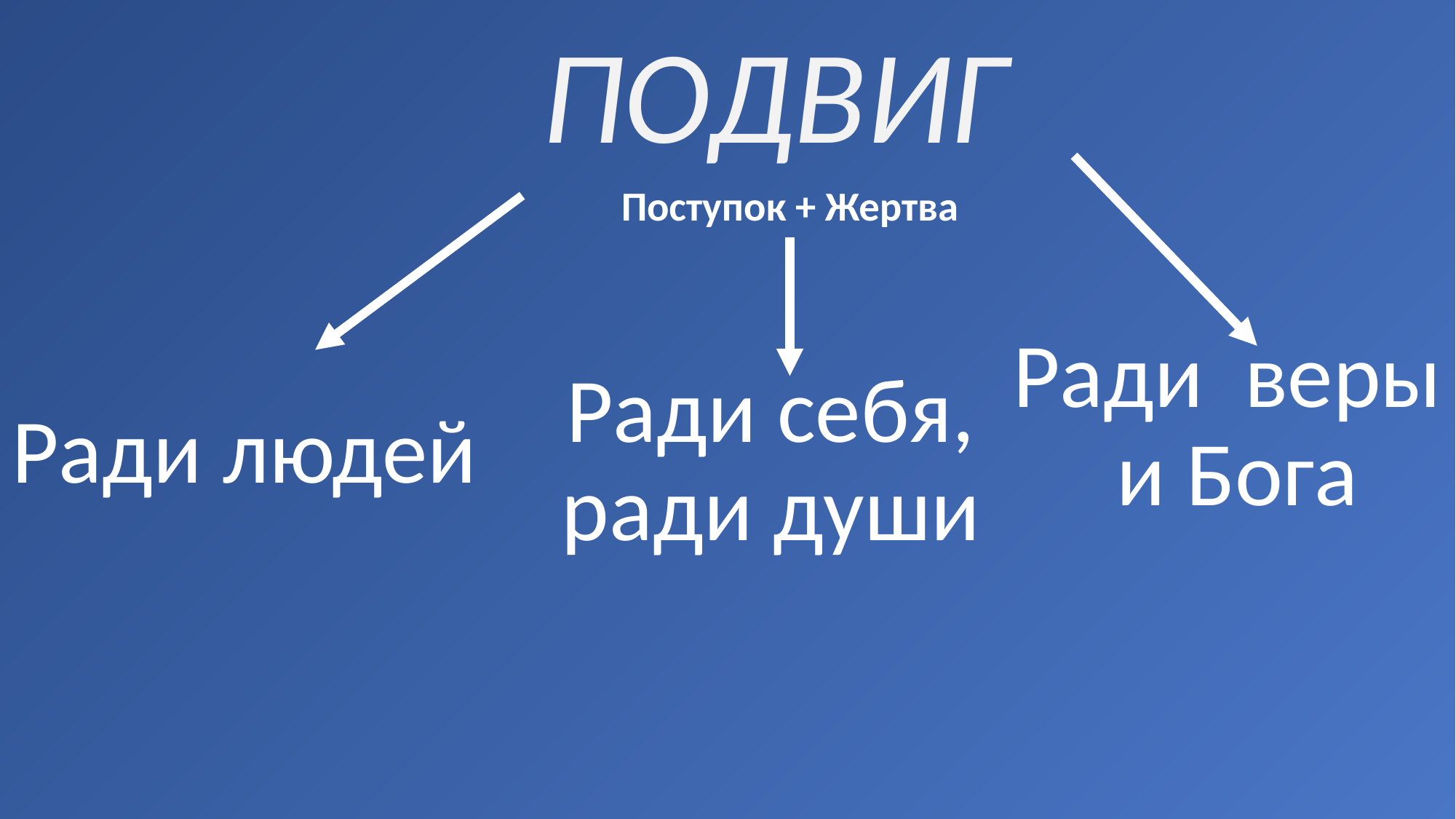

ПОДВИГ
Поступок + Жертва
Ради  веры  и Бога
# Ради людей
Ради себя,
ради души